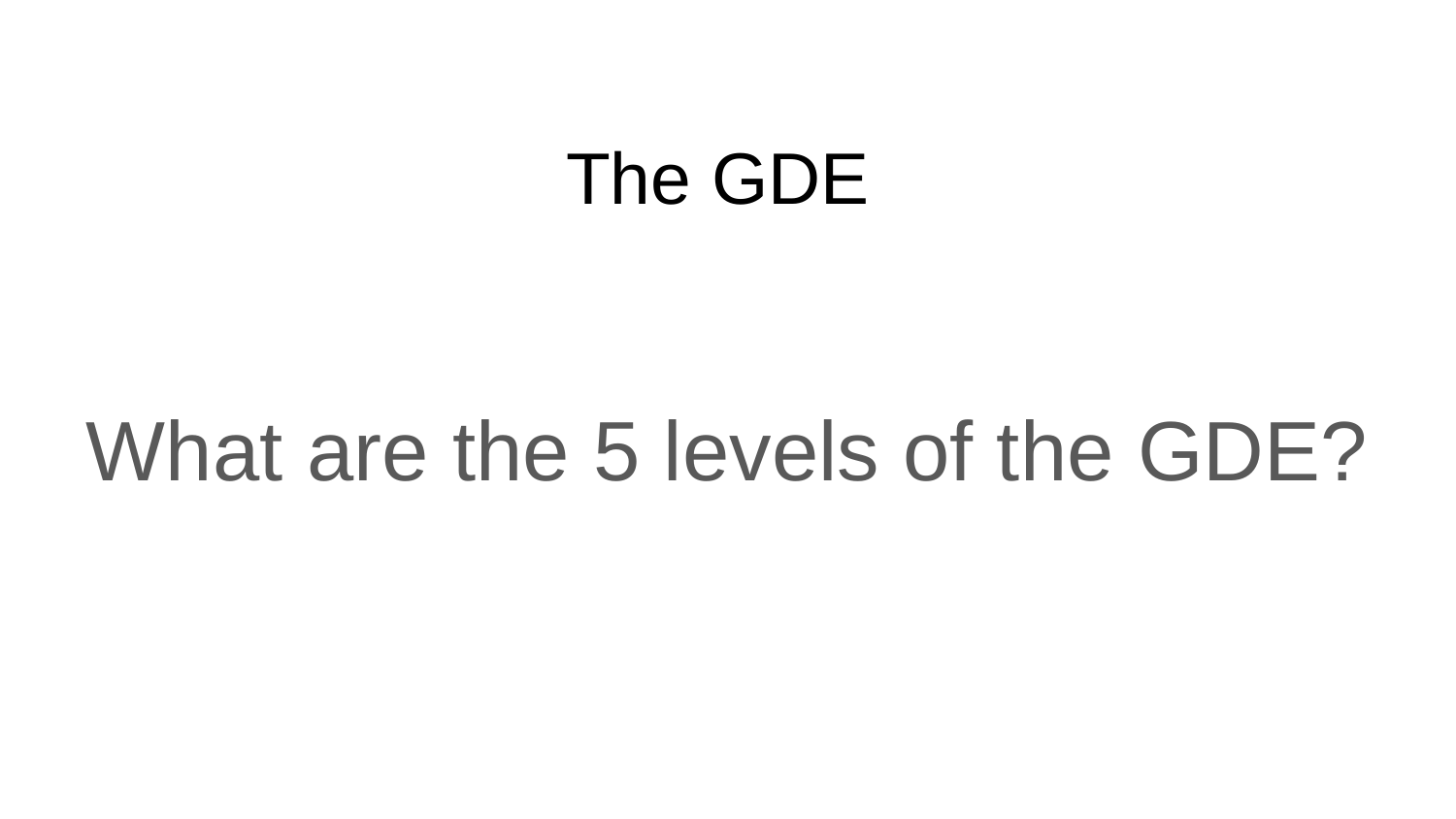

# The GDE

What are the 5 levels of the GDE?